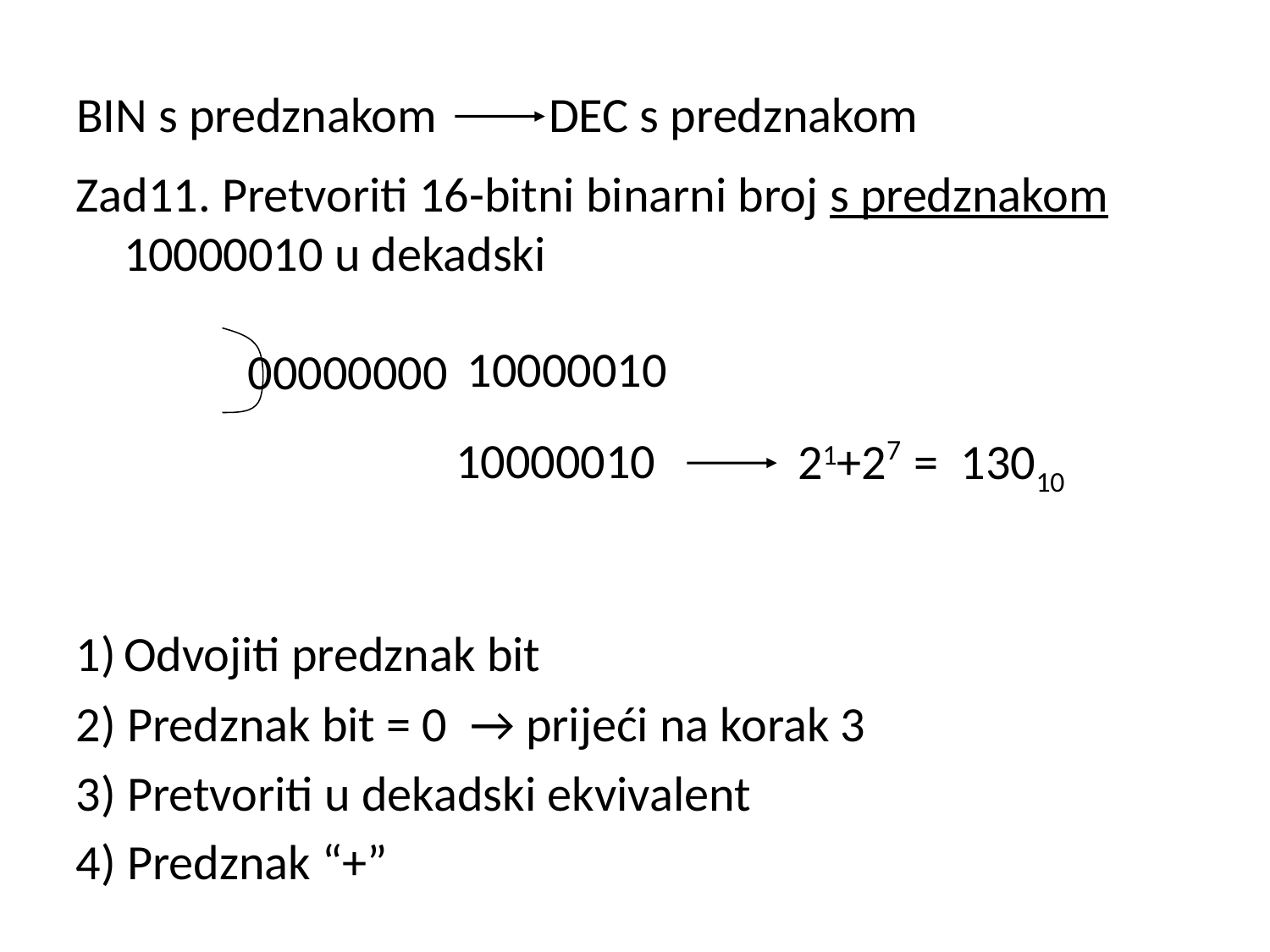

BIN s predznakom          DEC s predznakom

Zad11. Pretvoriti 16-bitni binarni broj s predznakom 10000010 u dekadski

10000010
00000000
10000010
21+27  =  13010

Odvojiti predznak bit
2) Predznak bit = 0  → prijeći na korak 3
3) Pretvoriti u dekadski ekvivalent
4) Predznak “+”